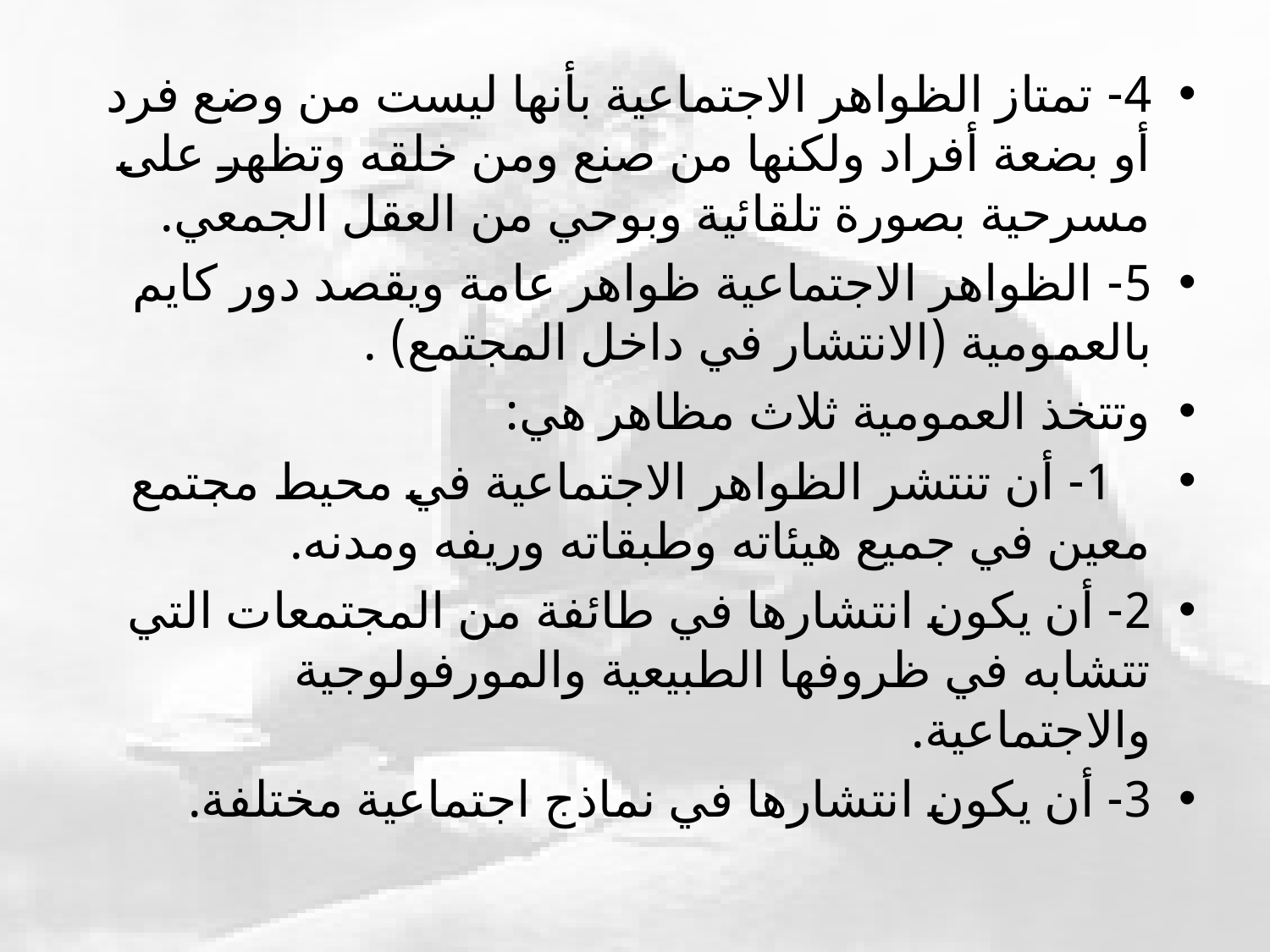

4- تمتاز الظواهر الاجتماعية بأنها ليست من وضع فرد أو بضعة أفراد ولكنها من صنع ومن خلقه وتظهر على مسرحية بصورة تلقائية وبوحي من العقل الجمعي.
5- الظواهر الاجتماعية ظواهر عامة ويقصد دور كايم بالعمومية (الانتشار في داخل المجتمع) .
وتتخذ العمومية ثلاث مظاهر هي:
   1- أن تنتشر الظواهر الاجتماعية في محيط مجتمع معين في جميع هيئاته وطبقاته وريفه ومدنه.
2- أن يكون انتشارها في طائفة من المجتمعات التي تتشابه في ظروفها الطبيعية والمورفولوجية والاجتماعية.
3- أن يكون انتشارها في نماذج اجتماعية مختلفة.